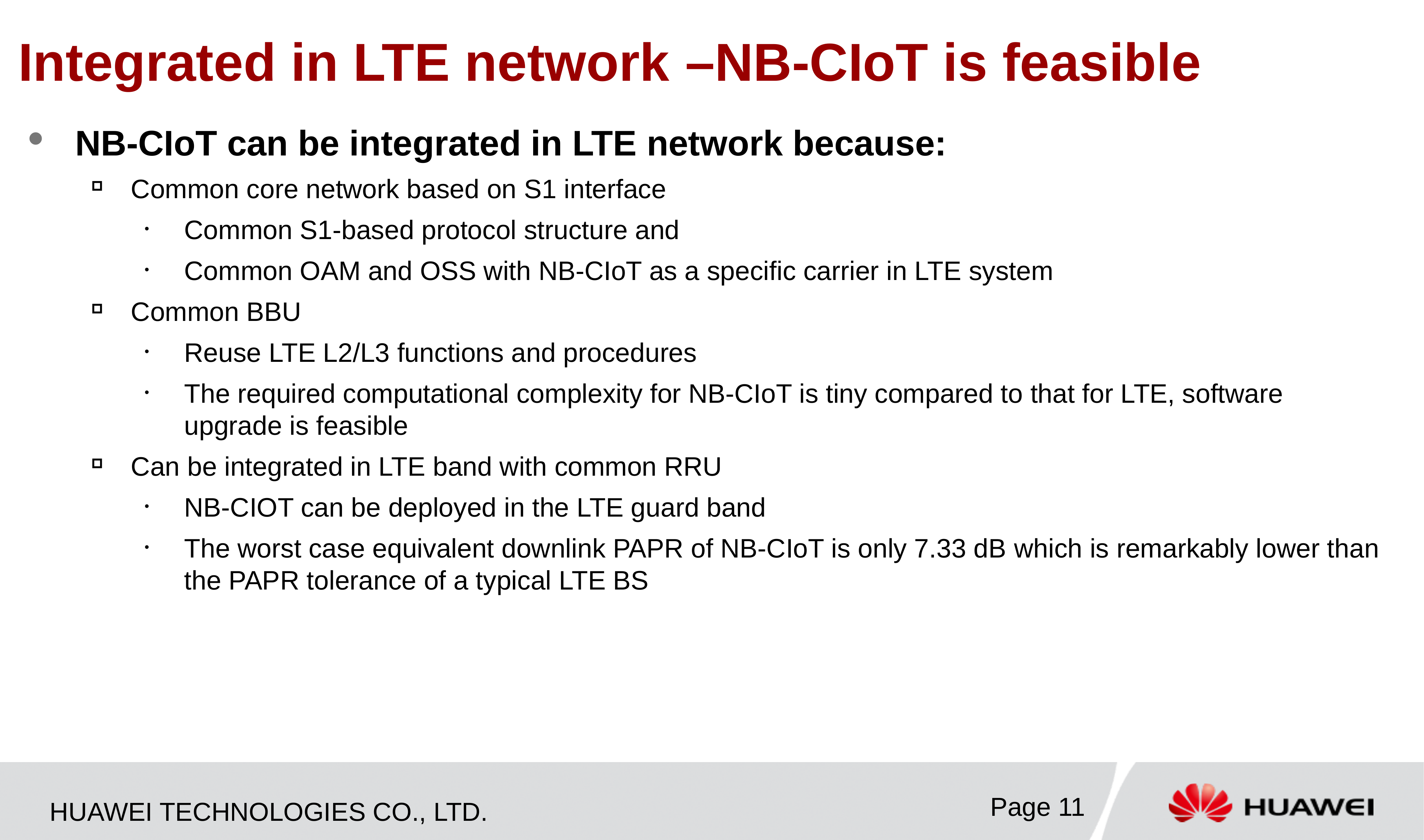

# Integrated in LTE network –NB-CIoT is feasible
NB-CIoT can be integrated in LTE network because:
Common core network based on S1 interface
Common S1-based protocol structure and
Common OAM and OSS with NB-CIoT as a specific carrier in LTE system
Common BBU
Reuse LTE L2/L3 functions and procedures
The required computational complexity for NB-CIoT is tiny compared to that for LTE, software upgrade is feasible
Can be integrated in LTE band with common RRU
NB-CIOT can be deployed in the LTE guard band
The worst case equivalent downlink PAPR of NB-CIoT is only 7.33 dB which is remarkably lower than the PAPR tolerance of a typical LTE BS
Page 11